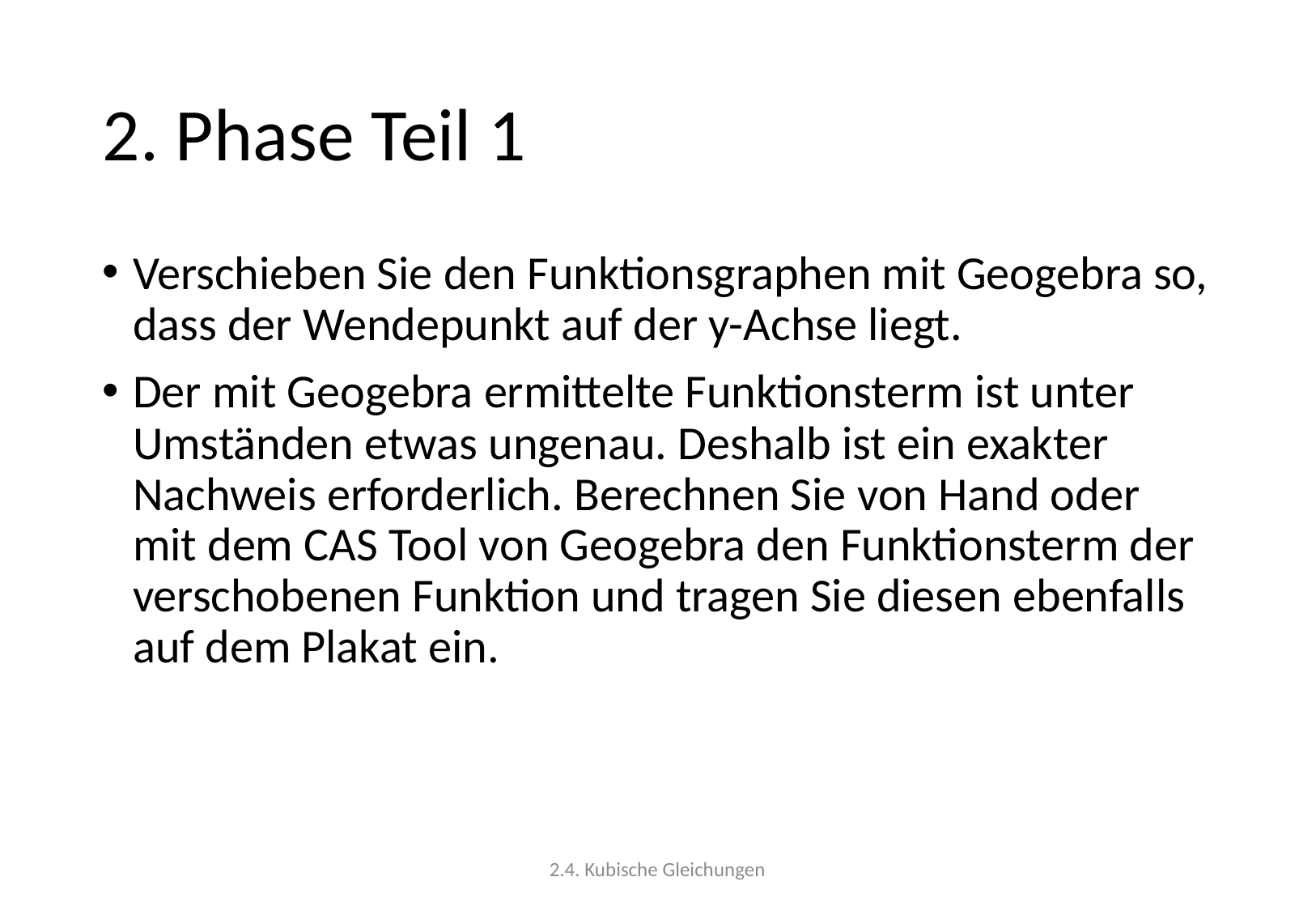

# 2. Phase Teil 1
Verschieben Sie den Funktionsgraphen mit Geogebra so, dass der Wendepunkt auf der y-Achse liegt.
Der mit Geogebra ermittelte Funktionsterm ist unter Umständen etwas ungenau. Deshalb ist ein exakter Nachweis erforderlich. Berechnen Sie von Hand oder mit dem CAS Tool von Geogebra den Funktionsterm der verschobenen Funktion und tragen Sie diesen ebenfalls auf dem Plakat ein.

2.4. Kubische Gleichungen